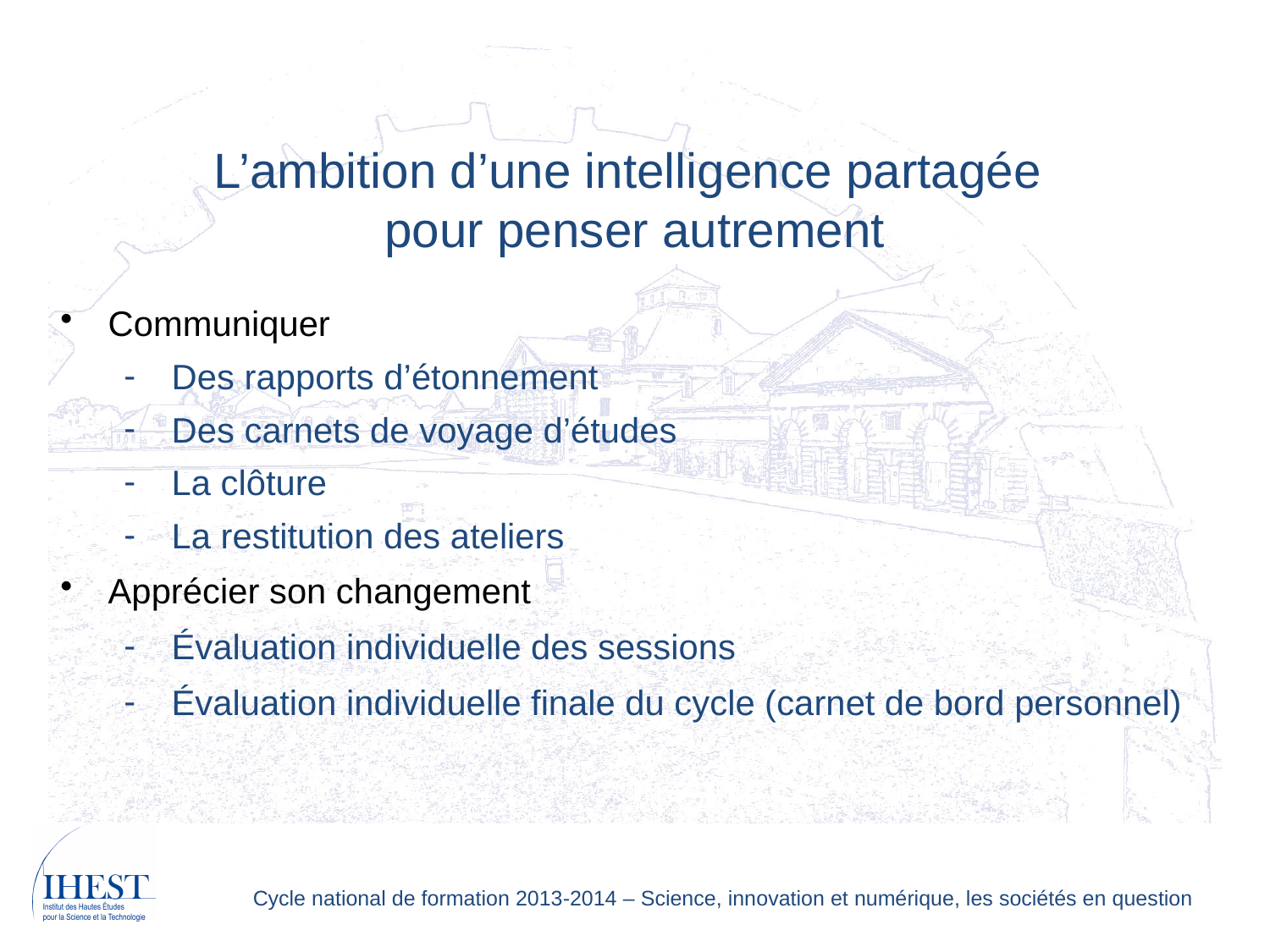

L’ambition d’une intelligence partagée
pour penser autrement
Communiquer
Des rapports d’étonnement
Des carnets de voyage d’études
La clôture
La restitution des ateliers
Apprécier son changement
Évaluation individuelle des sessions
Évaluation individuelle finale du cycle (carnet de bord personnel)